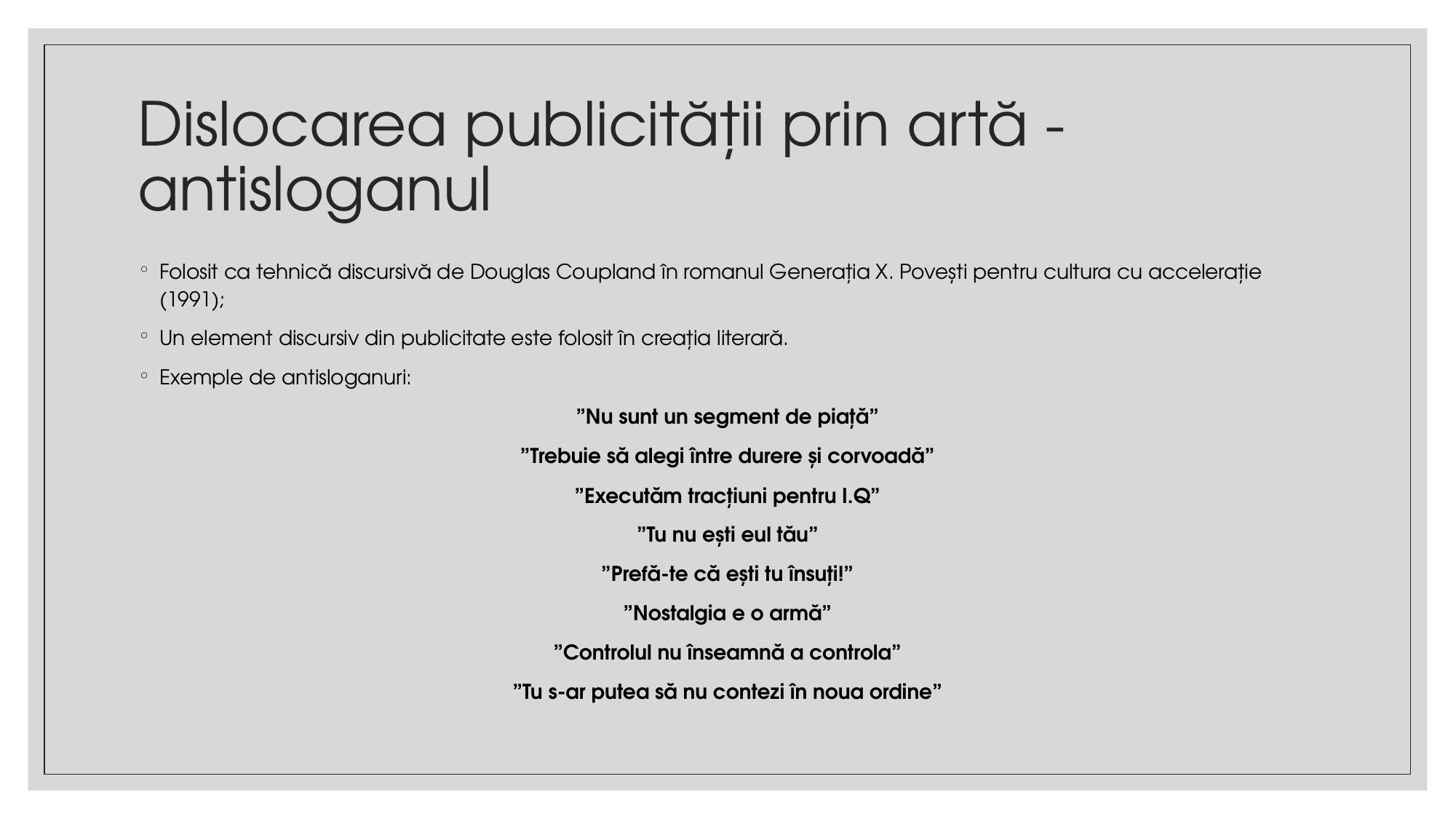

# Dislocarea publicității prin artă - antisloganul
Folosit ca tehnică discursivă de Douglas Coupland în romanul Generația X. Povești pentru cultura cu accelerație (1991);
Un element discursiv din publicitate este folosit în creația literară.
Exemple de antisloganuri:
”Nu sunt un segment de piață”
”Trebuie să alegi între durere și corvoadă”
”Executăm tracțiuni pentru I.Q”
”Tu nu ești eul tău”
”Prefă-te că ești tu însuți!”
”Nostalgia e o armă”
”Controlul nu înseamnă a controla”
”Tu s-ar putea să nu contezi în noua ordine”